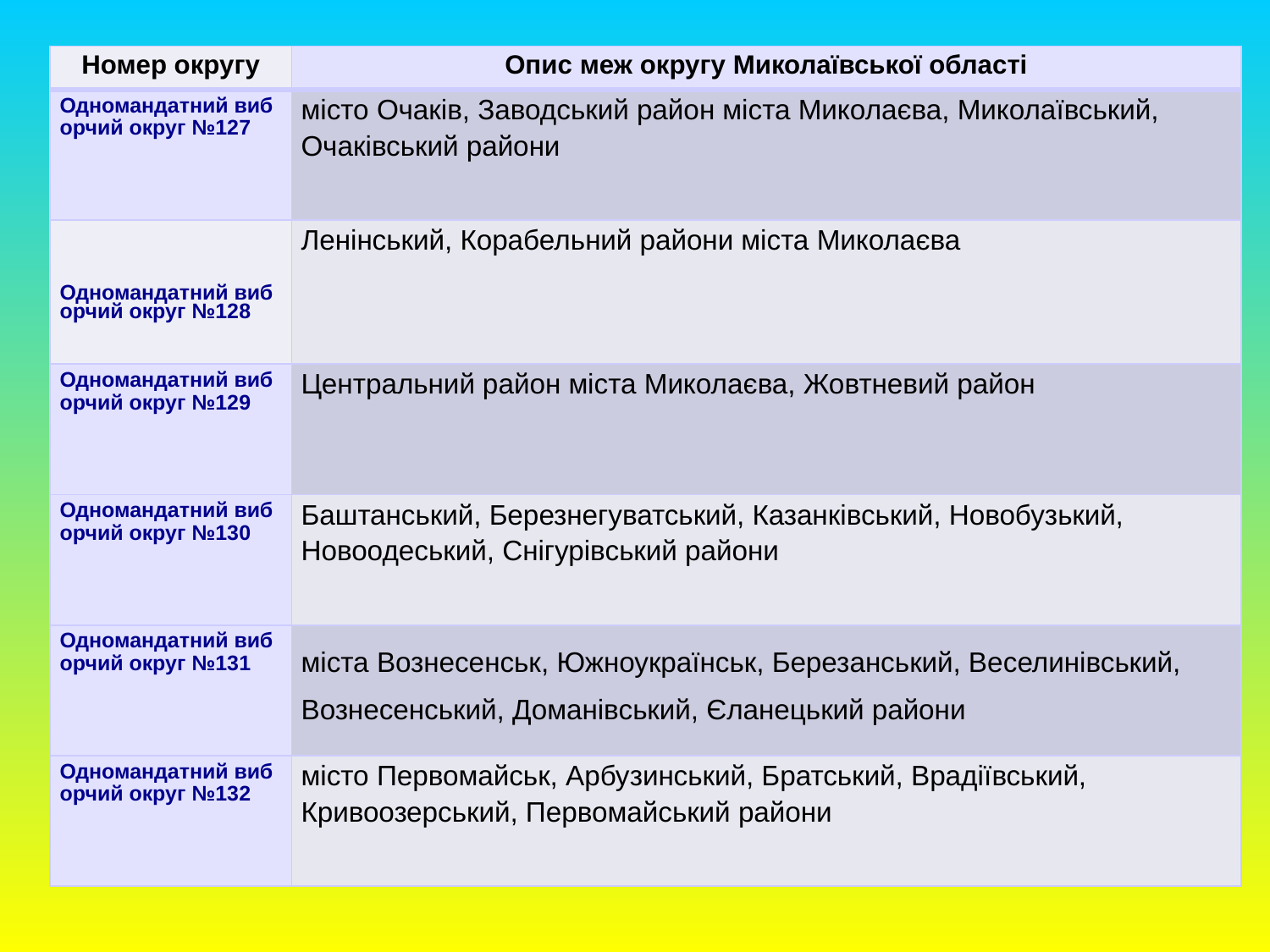

#
| Номер округу | Опис меж округу Миколаївської області |
| --- | --- |
| Одномандатний виборчий округ №127 | місто Очаків, Заводський район міста Миколаєва, Миколаївський, Очаківський райони |
| Одномандатний виборчий округ №128 | Ленінський, Корабельний райони міста Миколаєва |
| Одномандатний виборчий округ №129 | Центральний район міста Миколаєва, Жовтневий район |
| Одномандатний виборчий округ №130 | Баштанський, Березнегуватський, Казанківський, Новобузький, Новоодеський, Снігурівський райони |
| Одномандатний виборчий округ №131 | міста Вознесенськ, Южноукраїнськ, Березанський, Веселинівський, Вознесенський, Доманівський, Єланецький райони |
| Одномандатний виборчий округ №132 | місто Первомайськ, Арбузинський, Братський, Врадіївський, Кривоозерський, Первомайський райони |